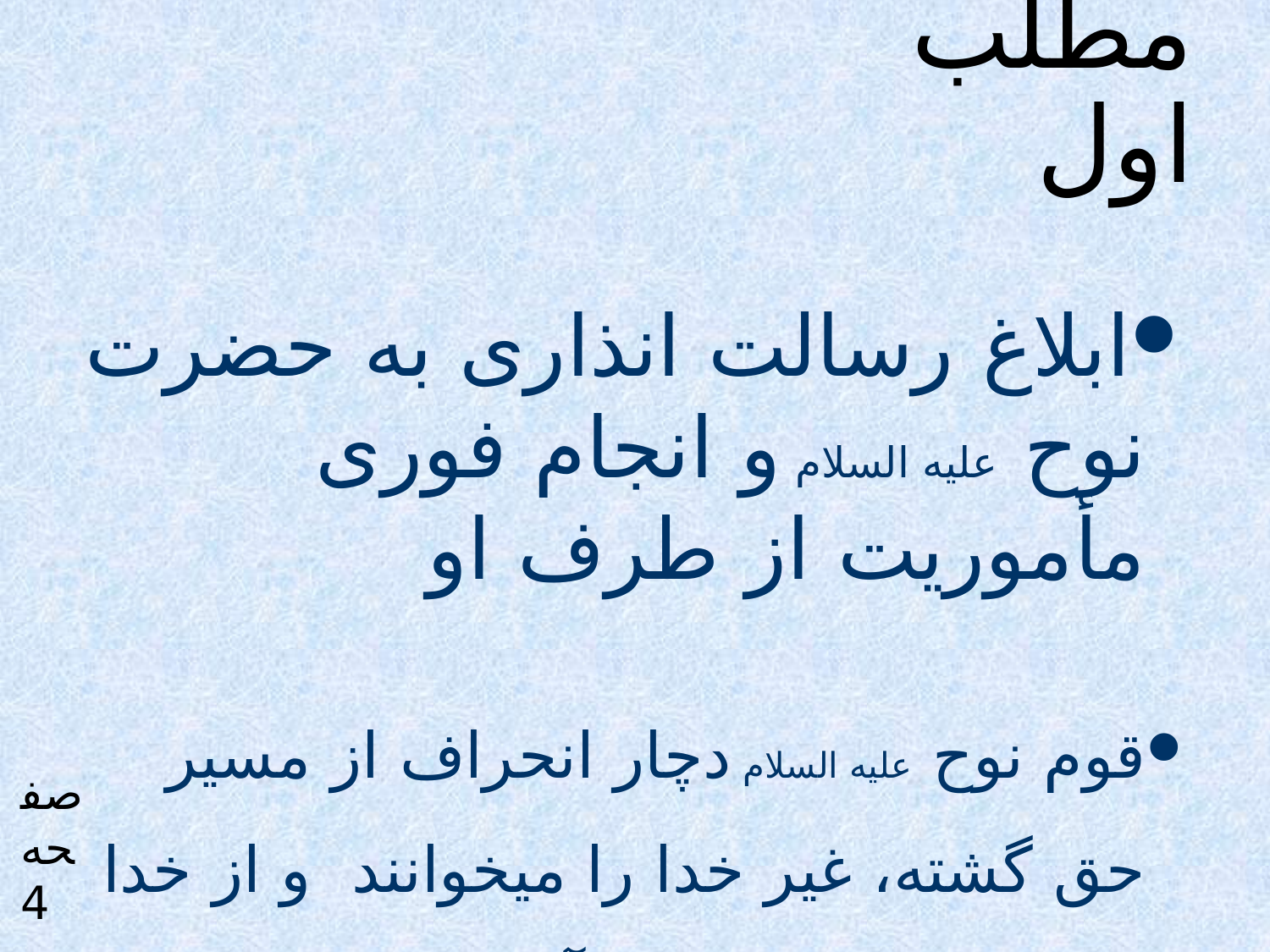

# جهت  هدایتی  مطلب   اول
ابلاغ رسالت انذاری به حضرت نوح علیه السلام و انجام فوری مأموریت از طرف او
قوم نوح علیه السلام دچار انحراف از مسیر حق گشته، غیر خدا را می‏خوانند  و از خدا پروا  ندارند؛ این امر، آمدن عذابی دردناک را سبب گشته و بازدارنده‏ای نیاز است،
 خدای متعالی نوح را برای انذار قوم به سوی ایشان فرستاده تا   با اطاعت از او  به مسیر     بندگی  و تقوا  بازگردند.
صفحه 4